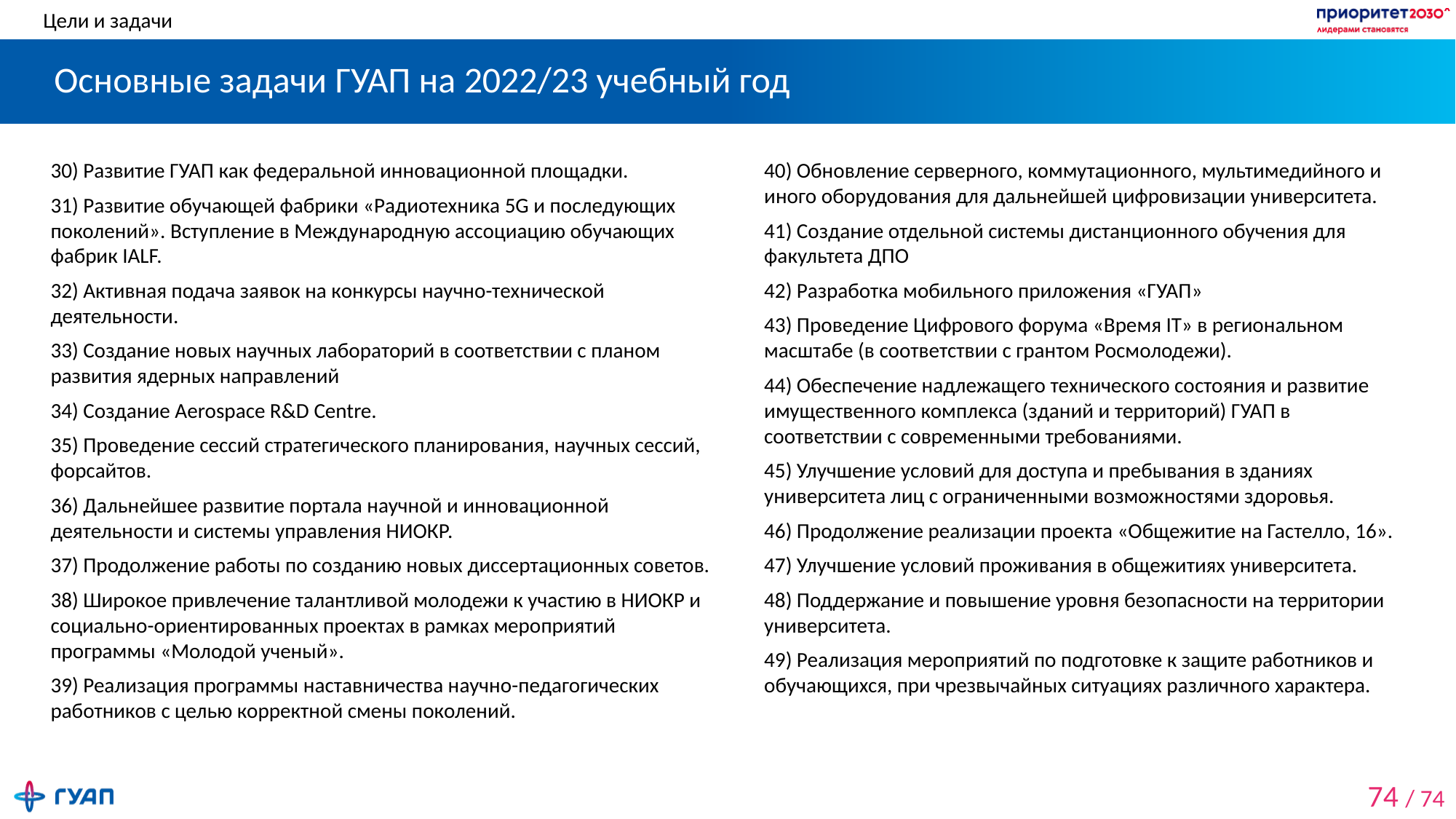

Цели и задачи
# Основные задачи ГУАП на 2022/23 учебный год
30) Развитие ГУАП как федеральной инновационной площадки.
31) Развитие обучающей фабрики «Радиотехника 5G и последующих поколений». Вступление в Международную ассоциацию обучающих фабрик IALF.
32) Активная подача заявок на конкурсы научно-технической деятельности.
33) Создание новых научных лабораторий в соответствии с планом развития ядерных направлений
34) Создание Aerospace R&D Centre.
35) Проведение сессий стратегического планирования, научных сессий, форсайтов.
36) Дальнейшее развитие портала научной и инновационной деятельности и системы управления НИОКР.
37) Продолжение работы по созданию новых диссертационных советов.
38) Широкое привлечение талантливой молодежи к участию в НИОКР и социально-ориентированных проектах в рамках мероприятий программы «Молодой ученый».
39) Реализация программы наставничества научно-педагогических работников с целью корректной смены поколений.
40) Обновление серверного, коммутационного, мультимедийного и иного оборудования для дальнейшей цифровизации университета.
41) Создание отдельной системы дистанционного обучения для факультета ДПО
42) Разработка мобильного приложения «ГУАП»
43) Проведение Цифрового форума «Время IT» в региональном масштабе (в соответствии с грантом Росмолодежи).
44) Обеспечение надлежащего технического состояния и развитие имущественного комплекса (зданий и территорий) ГУАП в соответствии с современными требованиями.
45) Улучшение условий для доступа и пребывания в зданиях университета лиц с ограниченными возможностями здоровья.
46) Продолжение реализации проекта «Общежитие на Гастелло, 16».
47) Улучшение условий проживания в общежитиях университета.
48) Поддержание и повышение уровня безопасности на территории университета.
49) Реализация мероприятий по подготовке к защите работников и обучающихся, при чрезвычайных ситуациях различного характера.